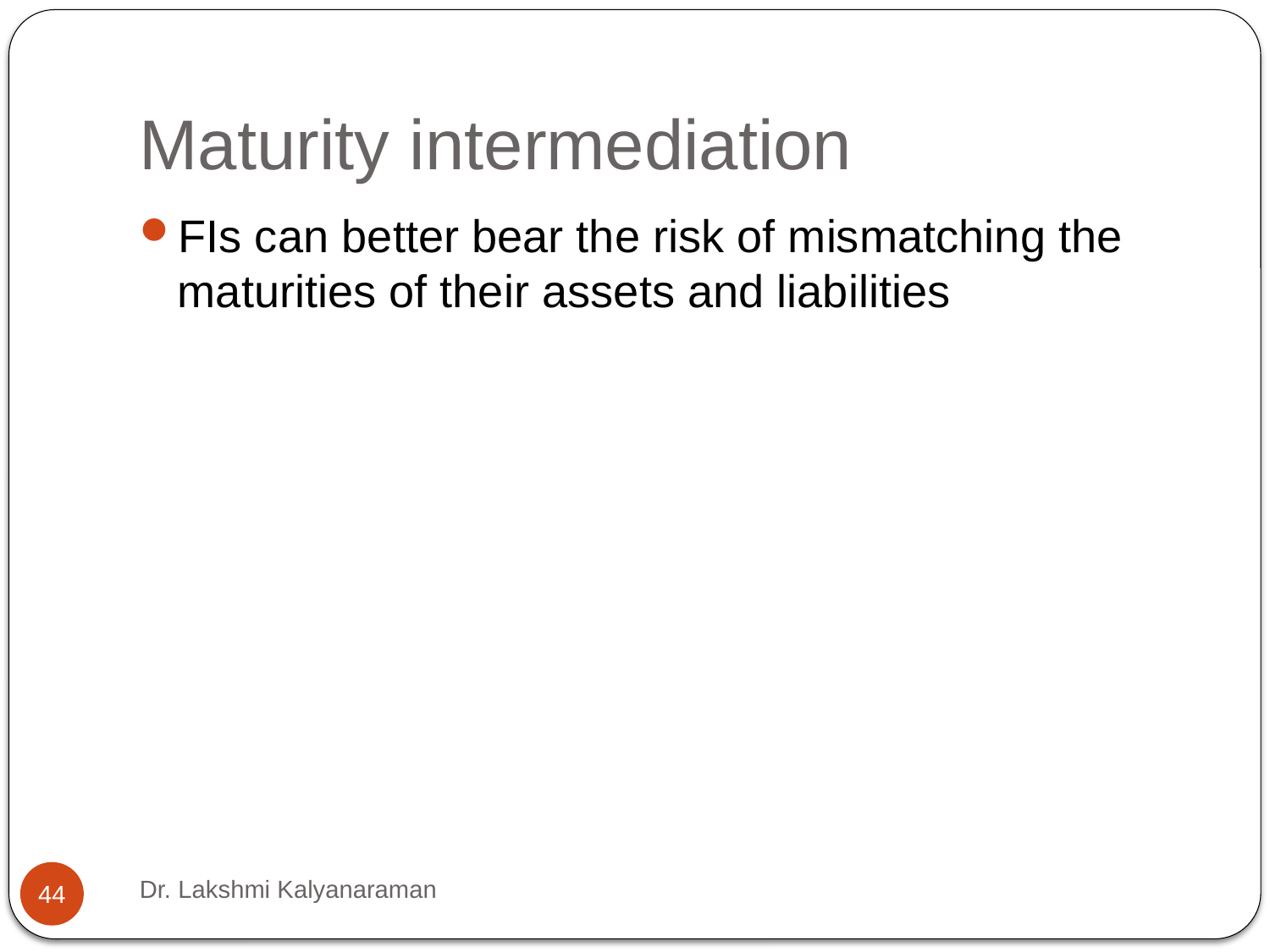

# Maturity intermediation
FIs can better bear the risk of mismatching the maturities of their assets and liabilities

Dr. Lakshmi Kalyanaraman
44